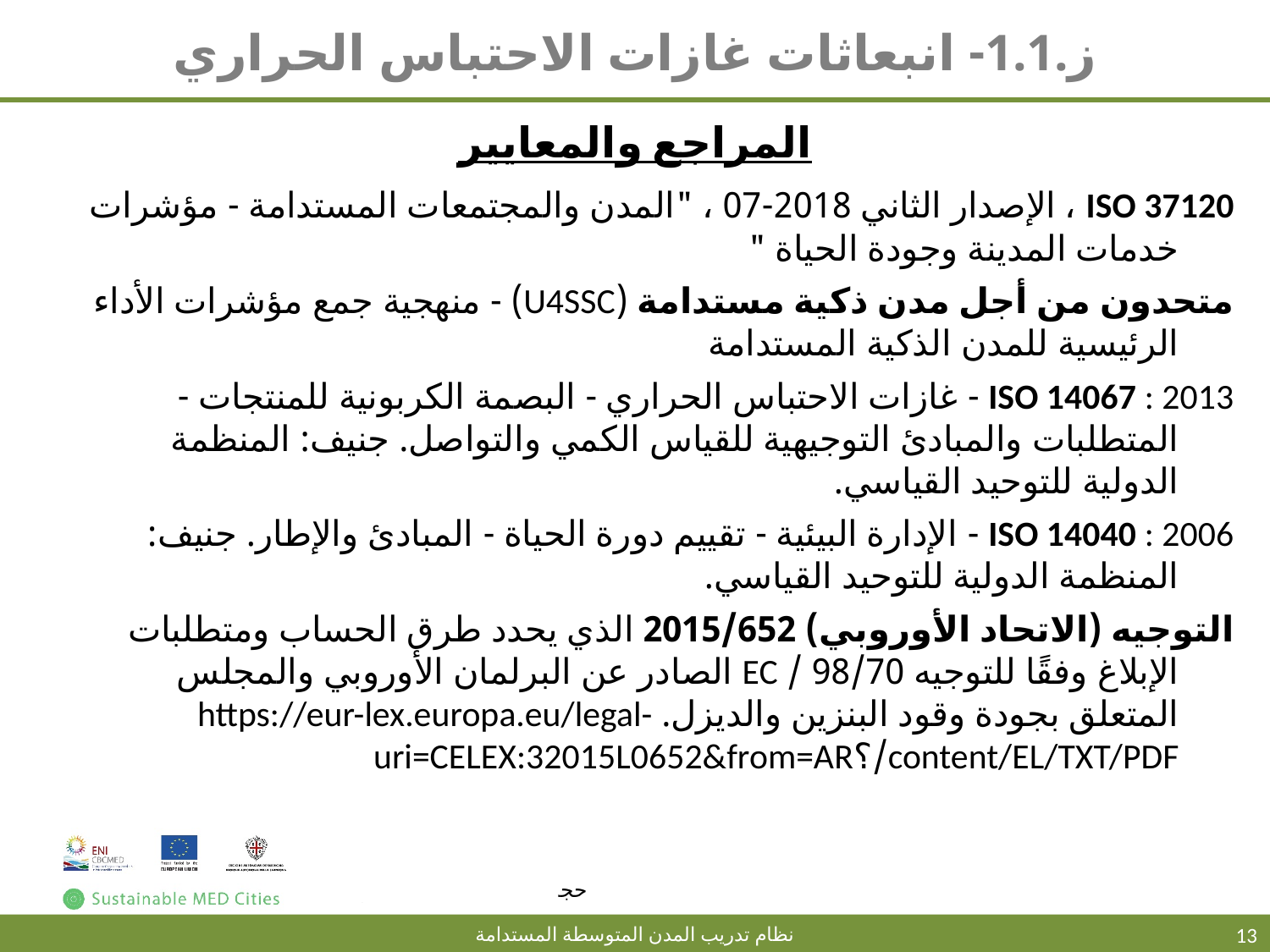

# ز.1.1- انبعاثات غازات الاحتباس الحراري
المراجع والمعايير
ISO 37120 ، الإصدار الثاني 2018-07 ، "المدن والمجتمعات المستدامة - مؤشرات خدمات المدينة وجودة الحياة "
متحدون من أجل مدن ذكية مستدامة (U4SSC) - منهجية جمع مؤشرات الأداء الرئيسية للمدن الذكية المستدامة
ISO 14067 : 2013 - غازات الاحتباس الحراري - البصمة الكربونية للمنتجات - المتطلبات والمبادئ التوجيهية للقياس الكمي والتواصل. جنيف: المنظمة الدولية للتوحيد القياسي.
ISO 14040 : 2006 - الإدارة البيئية - تقييم دورة الحياة - المبادئ والإطار. جنيف: المنظمة الدولية للتوحيد القياسي.
التوجيه (الاتحاد الأوروبي) 2015/652 الذي يحدد طرق الحساب ومتطلبات الإبلاغ وفقًا للتوجيه 98/70 / EC الصادر عن البرلمان الأوروبي والمجلس المتعلق بجودة وقود البنزين والديزل. https://eur-lex.europa.eu/legal-content/EL/TXT/PDF/؟uri=CELEX:32015L0652&from=AR

13